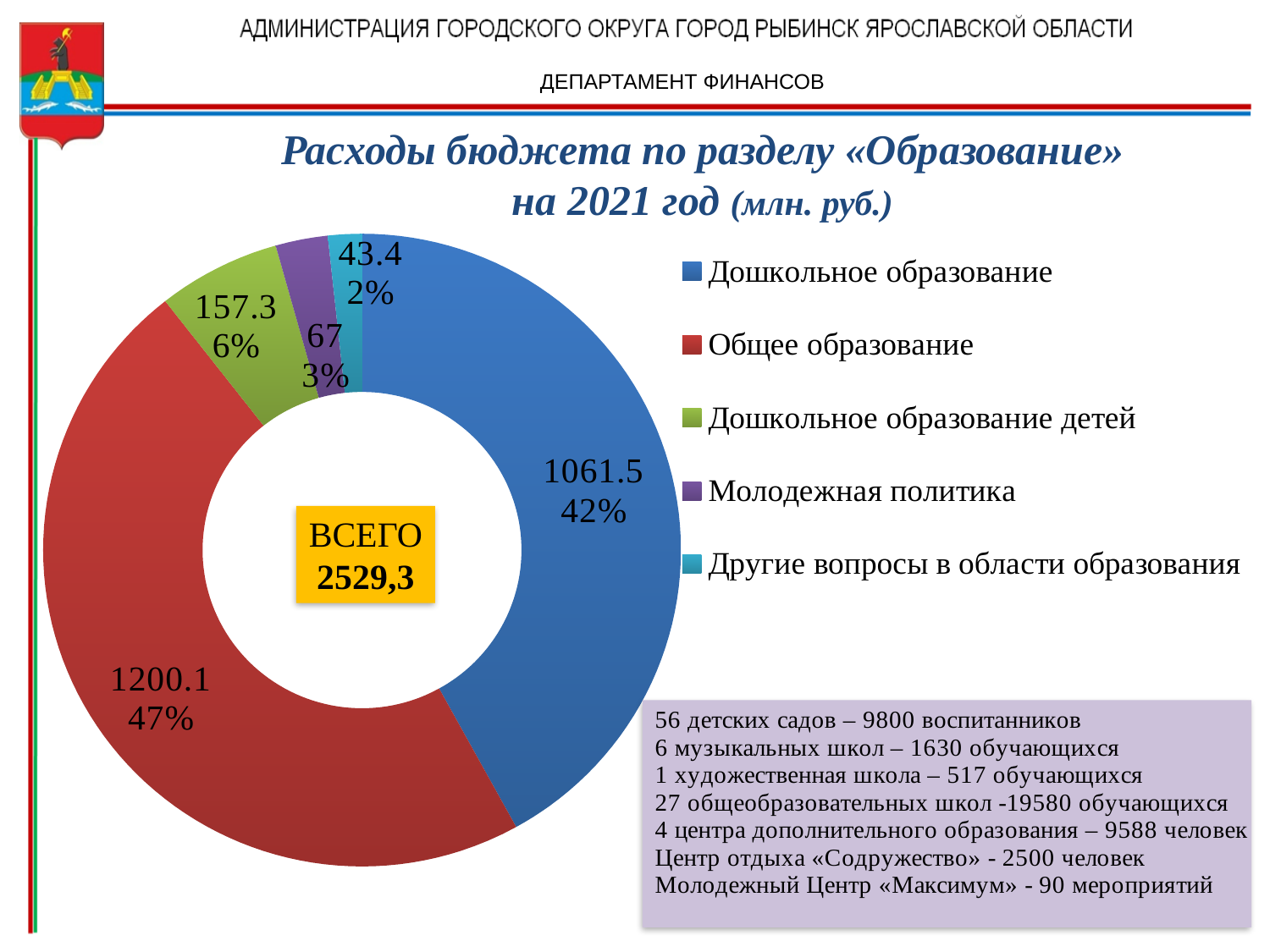

ДЕПАРТАМЕНТ ФИНАНСОВ
Расходы бюджета по разделу «Образование»
на 2021 год (млн. руб.)

### Chart

| Category | Продажи |
|---|---|
| Дошкольное образование | 1061.5 |
| Общее образование | 1200.1 |
| Дошкольное образование детей | 157.3 |
| Молодежная политика | 67.0 |
| Другие вопросы в области образования | 43.4 |
ВСЕГО
2529,3